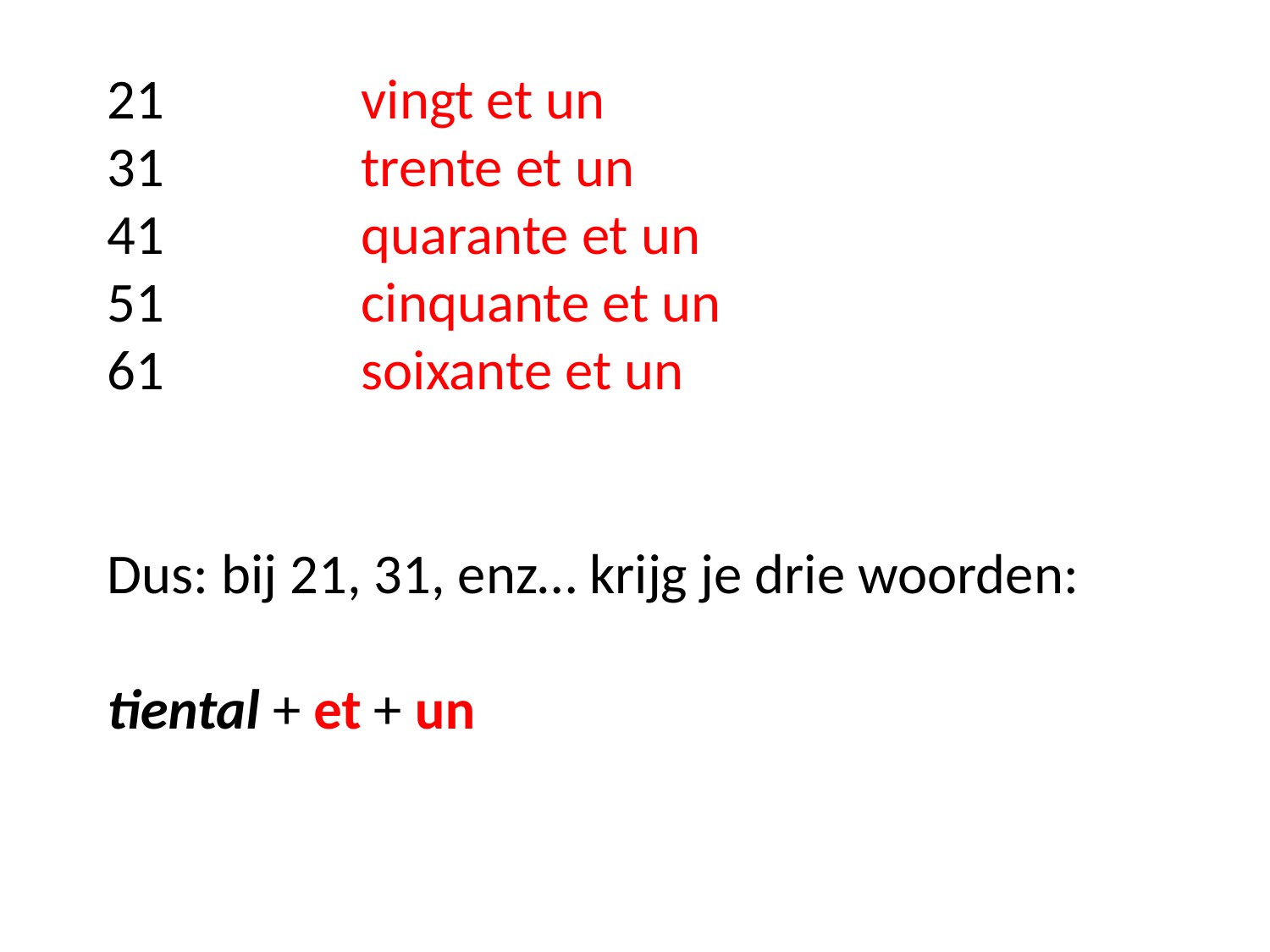

21		vingt et un
31		trente et un
41		quarante et un
51		cinquante et un
61		soixante et un

Dus: bij 21, 31, enz… krijg je drie woorden:

tiental + et + un